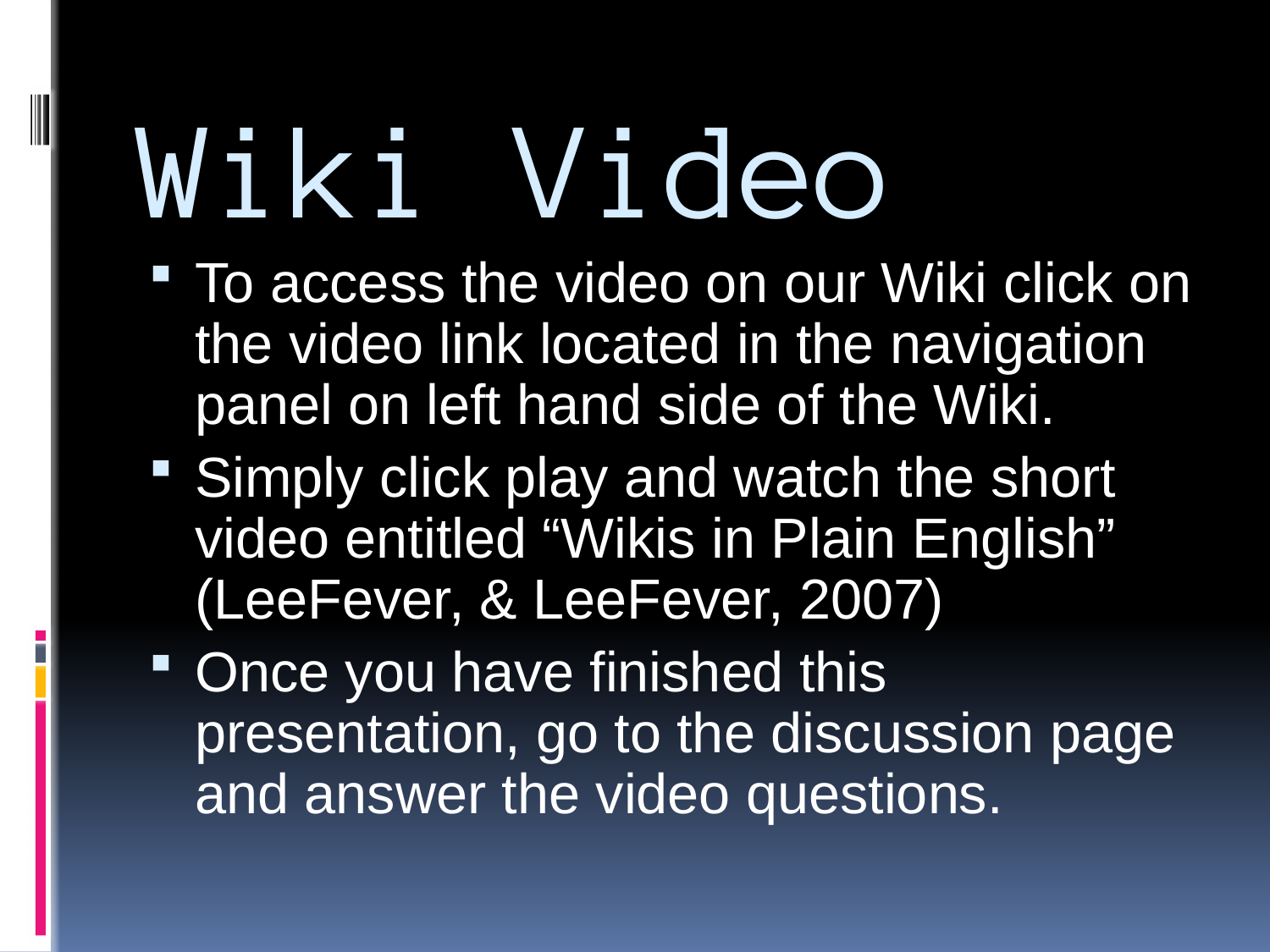

# Wiki Video
To access the video on our Wiki click on the video link located in the navigation panel on left hand side of the Wiki.
Simply click play and watch the short video entitled “Wikis in Plain English” (LeeFever, & LeeFever, 2007)
Once you have finished this presentation, go to the discussion page and answer the video questions.